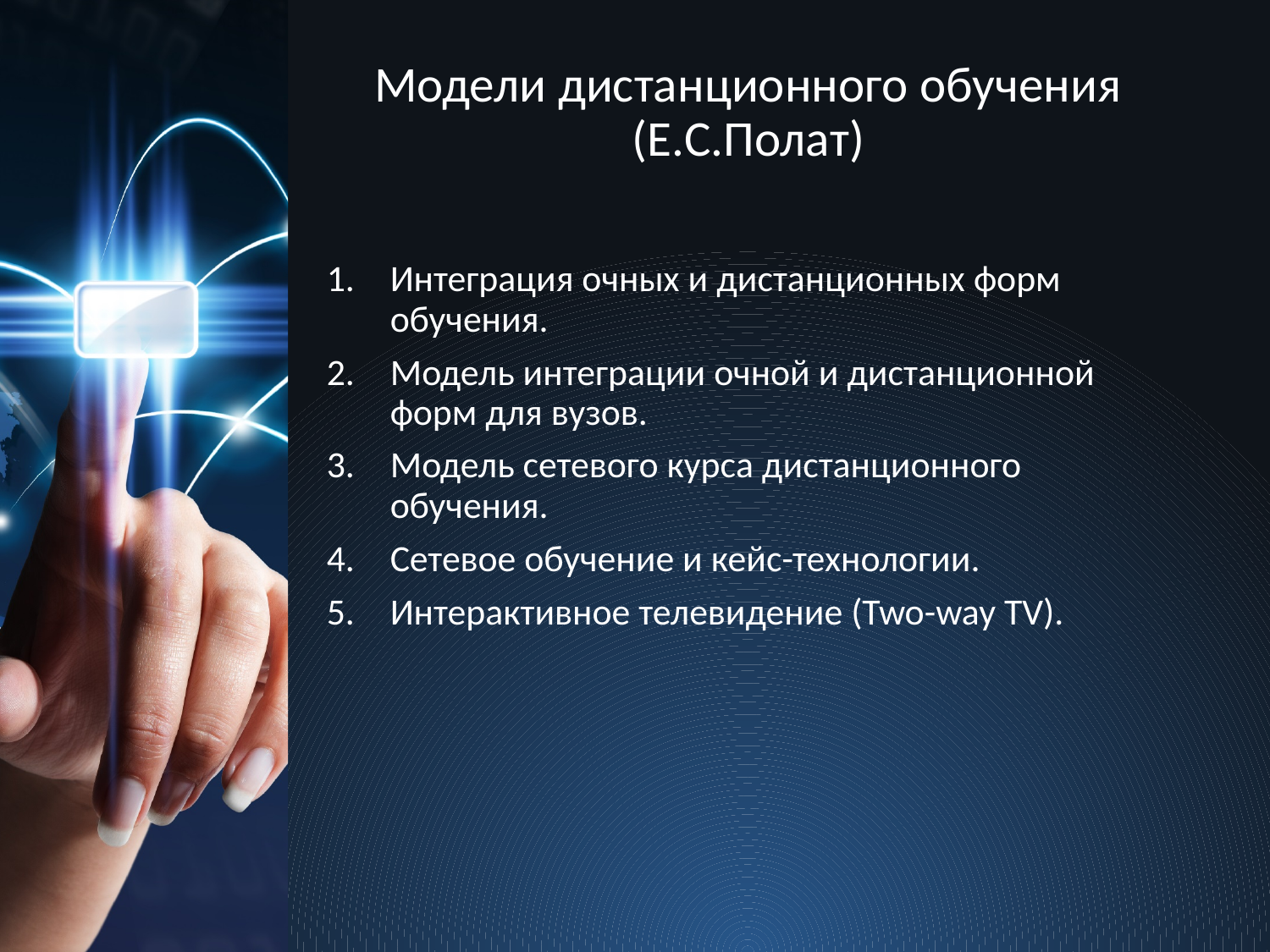

# Модели дистанционного обучения (Е.С.Полат)
Интеграция очных и дистанционных форм обучения.
Модель интеграции очной и дистанционной форм для вузов.
Модель сетевого курса дистанционного обучения.
Сетевое обучение и кейс-технологии.
Интерактивное телевидение (Two-way TV).